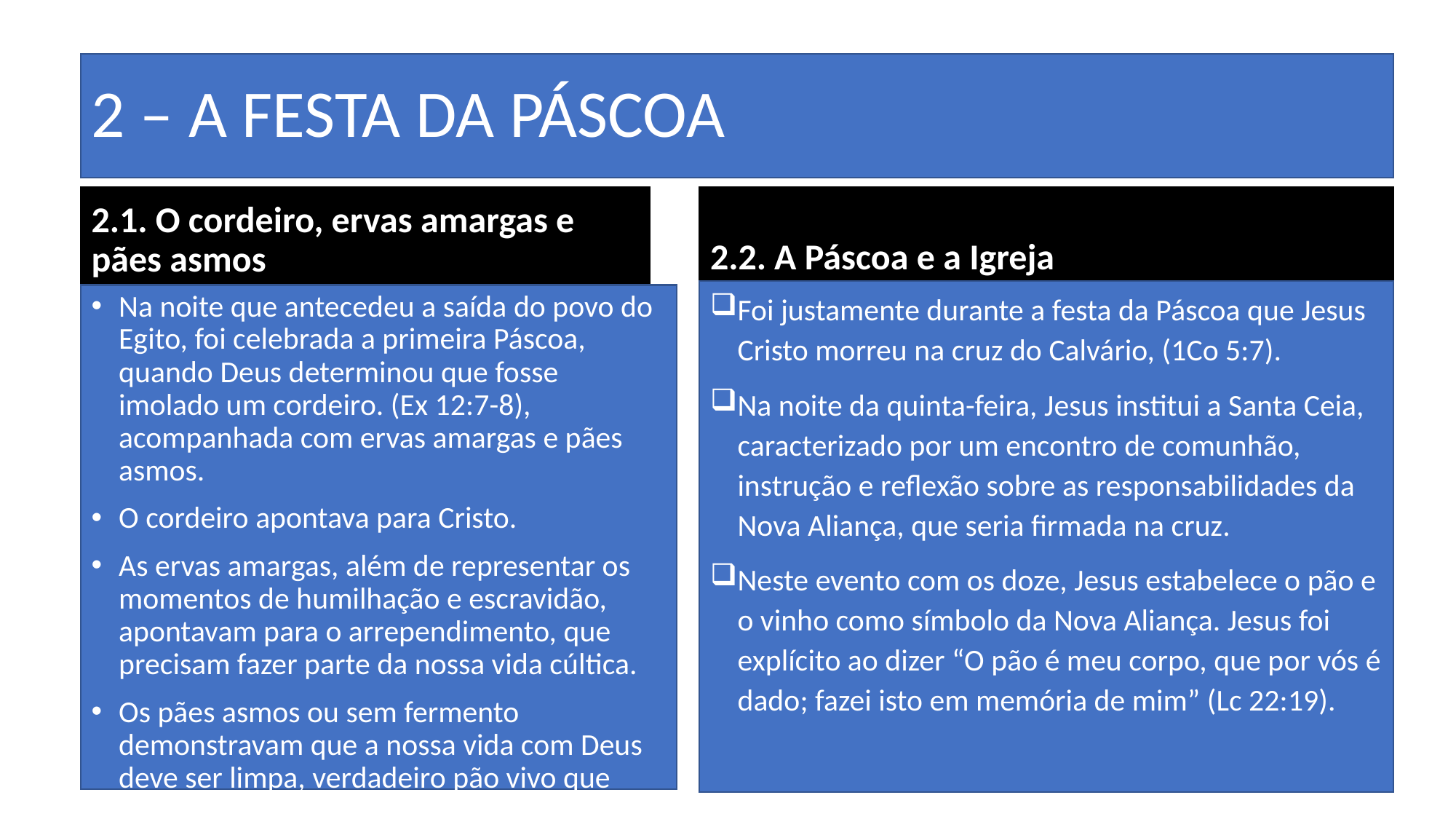

# 2 – A FESTA DA PÁSCOA
2.1. O cordeiro, ervas amargas e pães asmos
2.2. A Páscoa e a Igreja
Foi justamente durante a festa da Páscoa que Jesus Cristo morreu na cruz do Calvário, (1Co 5:7).
Na noite da quinta-feira, Jesus institui a Santa Ceia, caracterizado por um encontro de comunhão, instrução e reflexão sobre as responsabilidades da Nova Aliança, que seria firmada na cruz.
Neste evento com os doze, Jesus estabelece o pão e o vinho como símbolo da Nova Aliança. Jesus foi explícito ao dizer “O pão é meu corpo, que por vós é dado; fazei isto em memória de mim” (Lc 22:19).
Na noite que antecedeu a saída do povo do Egito, foi celebrada a primeira Páscoa, quando Deus determinou que fosse imolado um cordeiro. (Ex 12:7-8), acompanhada com ervas amargas e pães asmos.
O cordeiro apontava para Cristo.
As ervas amargas, além de representar os momentos de humilhação e escravidão, apontavam para o arrependimento, que precisam fazer parte da nossa vida cúltica.
Os pães asmos ou sem fermento demonstravam que a nossa vida com Deus deve ser limpa, verdadeiro pão vivo que desceu do céu, Jesus (Jo 6.51).